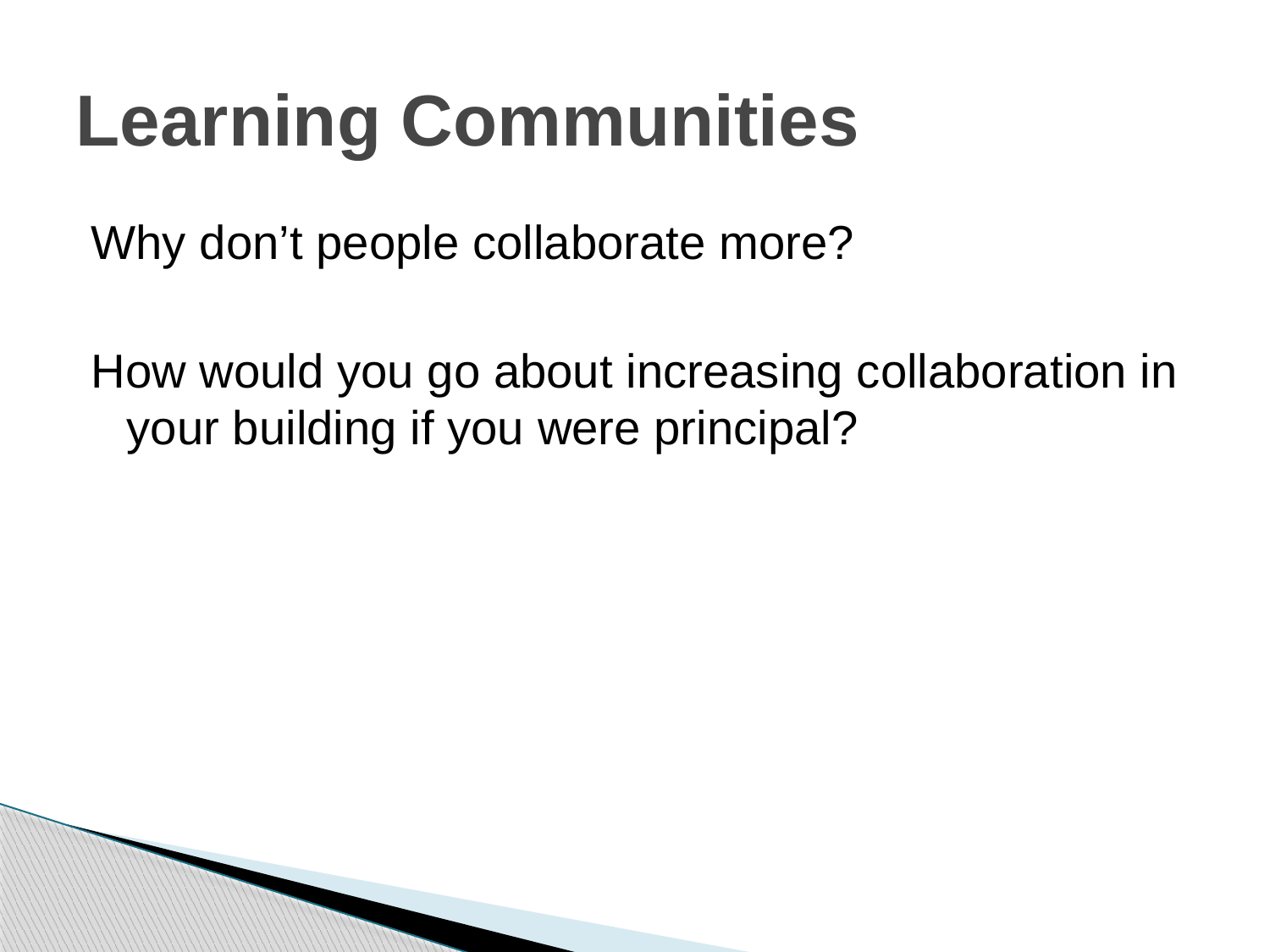

# Learning Communities
Why don’t people collaborate more?

How would you go about increasing collaboration in your building if you were principal?